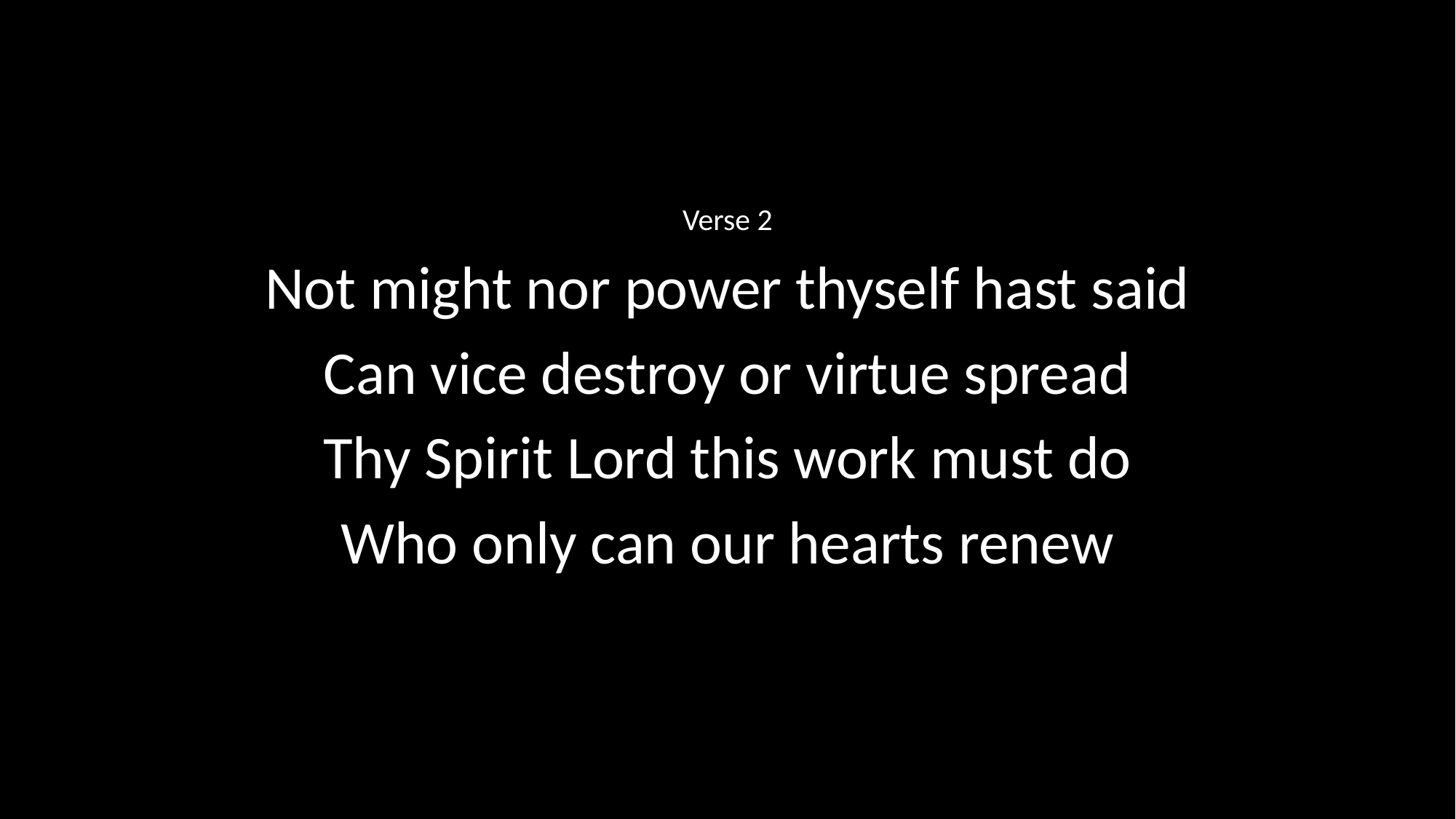

Verse 2
Not might nor power thyself hast said
Can vice destroy or virtue spread
Thy Spirit Lord this work must do
Who only can our hearts renew